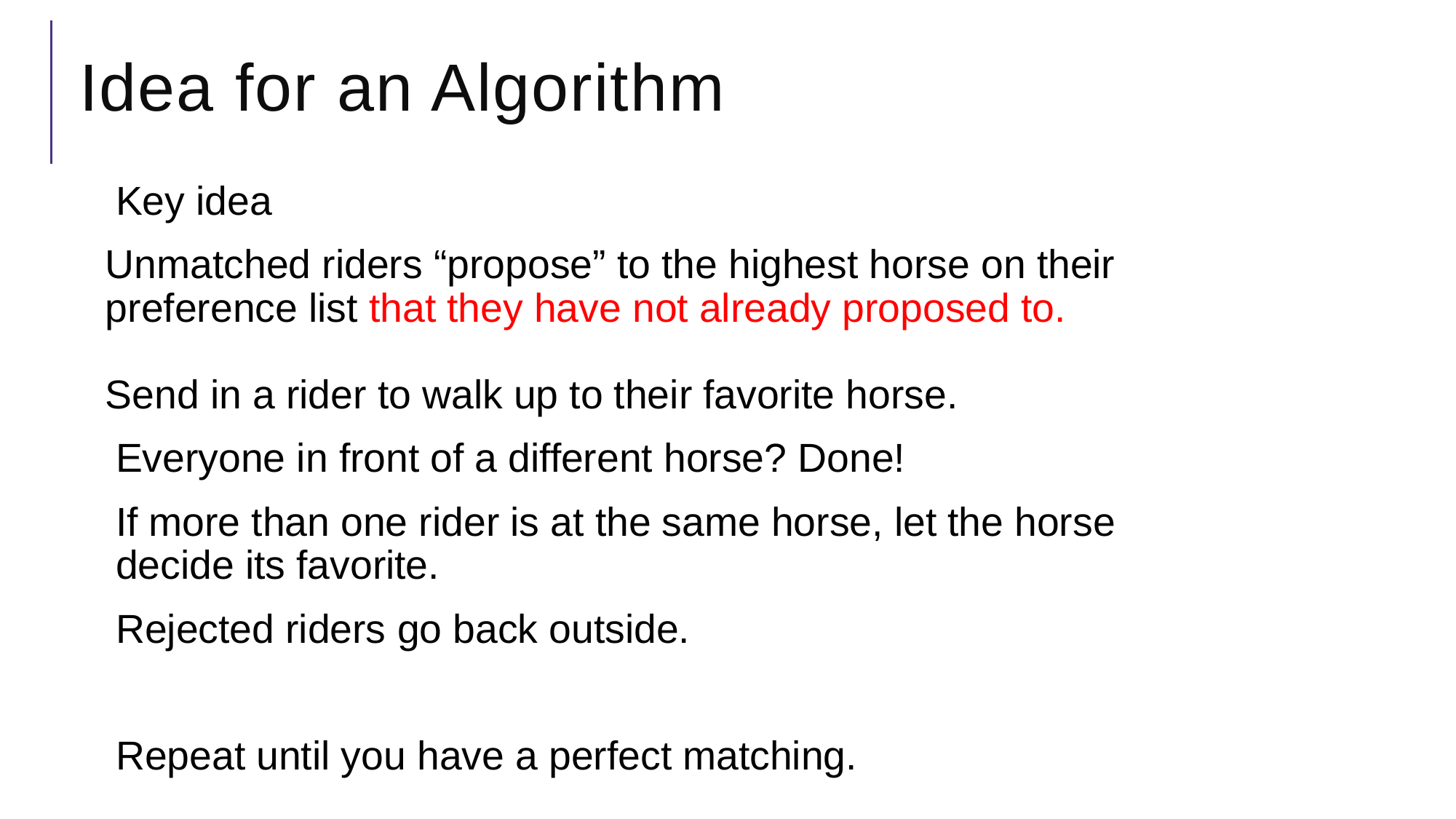

# Idea for an Algorithm
Key idea
Unmatched riders “propose” to the highest horse on their preference list that they have not already proposed to.
Send in a rider to walk up to their favorite horse.
Everyone in front of a different horse? Done!
If more than one rider is at the same horse, let the horse decide its favorite.
Rejected riders go back outside.

Repeat until you have a perfect matching.